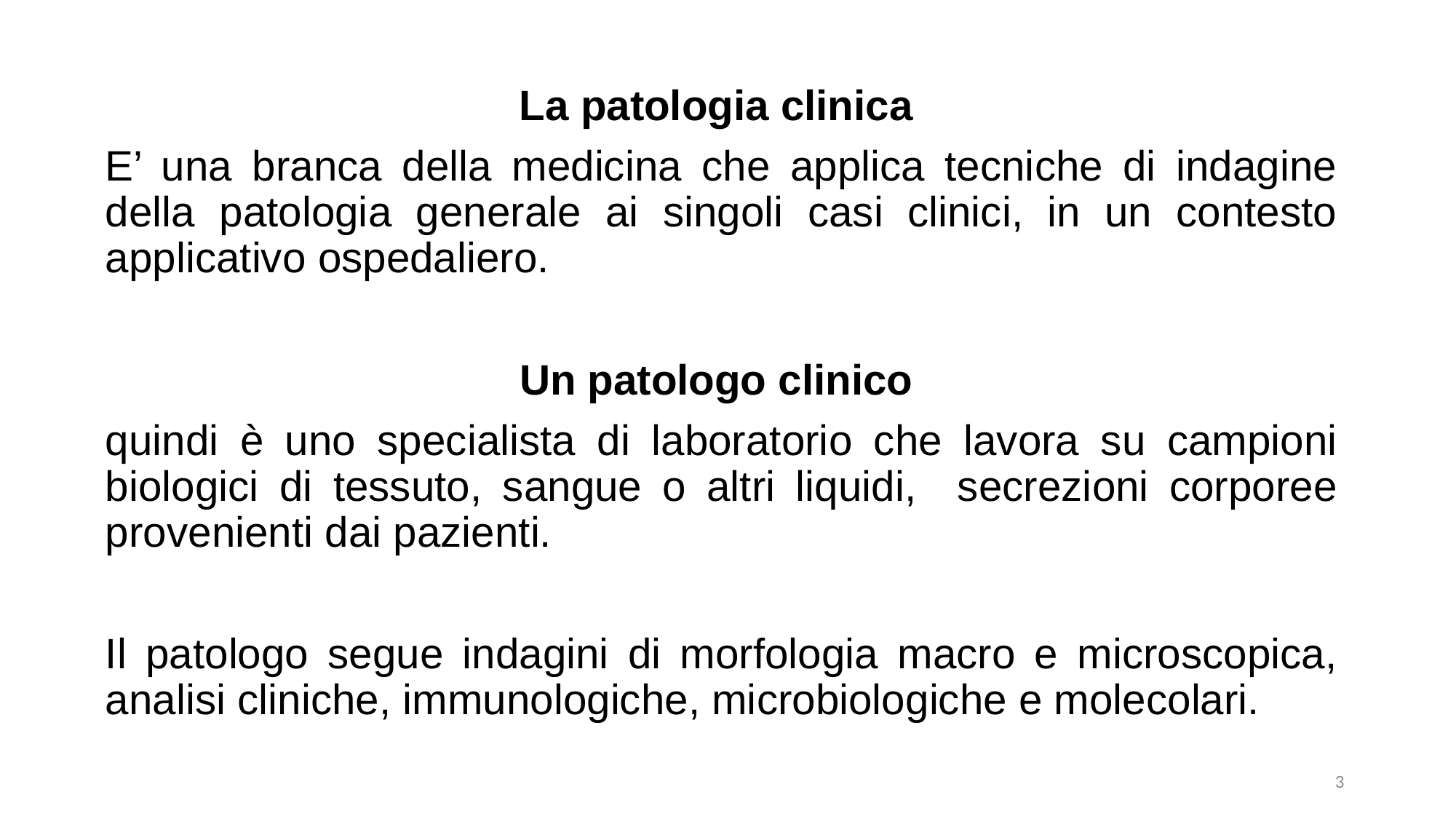

La patologia clinica
E’ una branca della medicina che applica tecniche di indagine della patologia generale ai singoli casi clinici, in un contesto applicativo ospedaliero.

Un patologo clinico
quindi è uno specialista di laboratorio che lavora su campioni biologici di tessuto, sangue o altri liquidi,  secrezioni corporee provenienti dai pazienti.

Il patologo segue indagini di morfologia macro e microscopica, analisi cliniche, immunologiche, microbiologiche e molecolari.
3